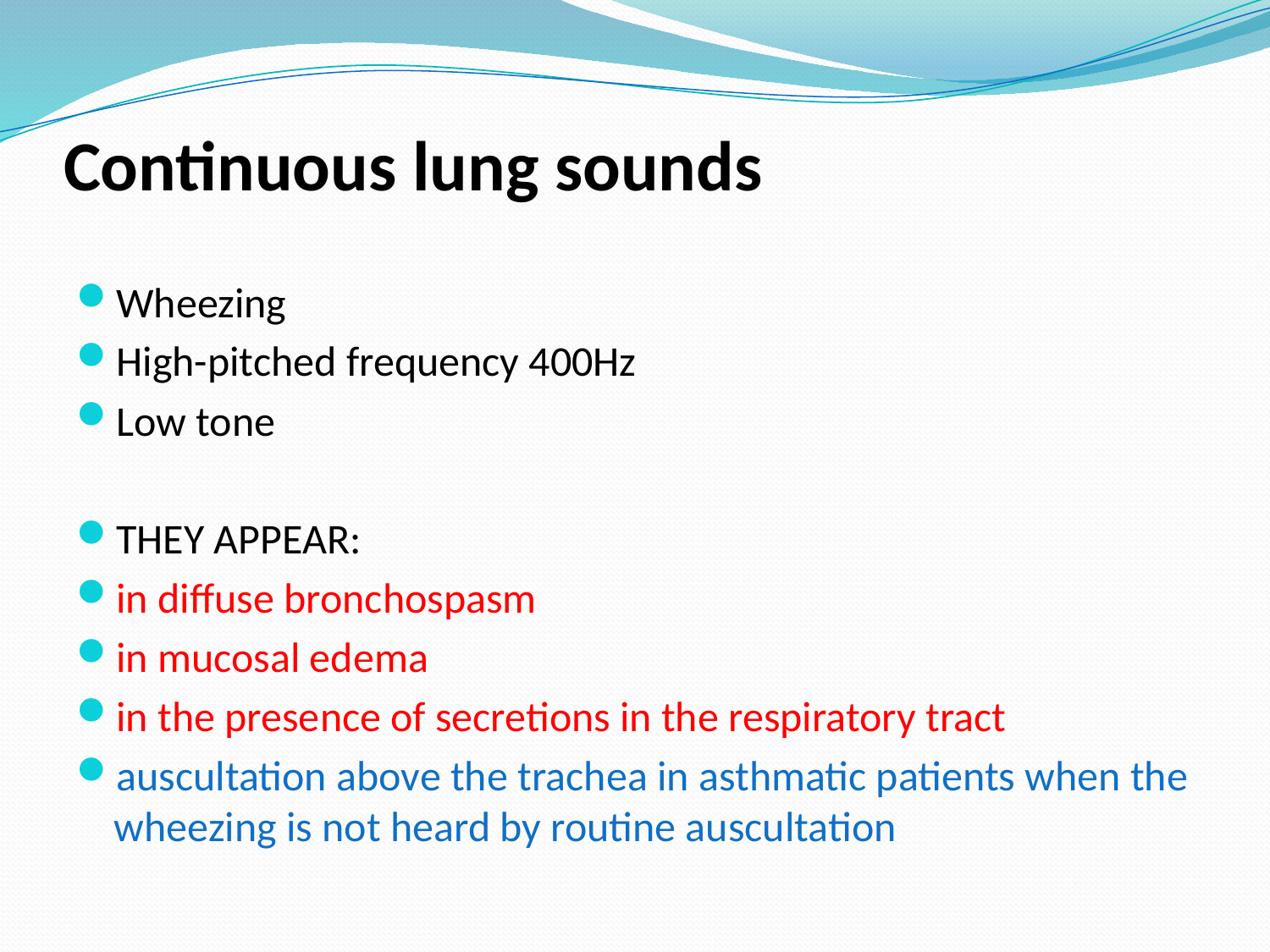

# Continuous lung sounds
Wheezing
High-pitched frequency 400Hz
Low tone

THEY APPEAR:
in diffuse bronchospasm
in mucosal edema
in the presence of secretions in the respiratory tract
auscultation above the trachea in asthmatic patients when the wheezing is not heard by routine auscultation